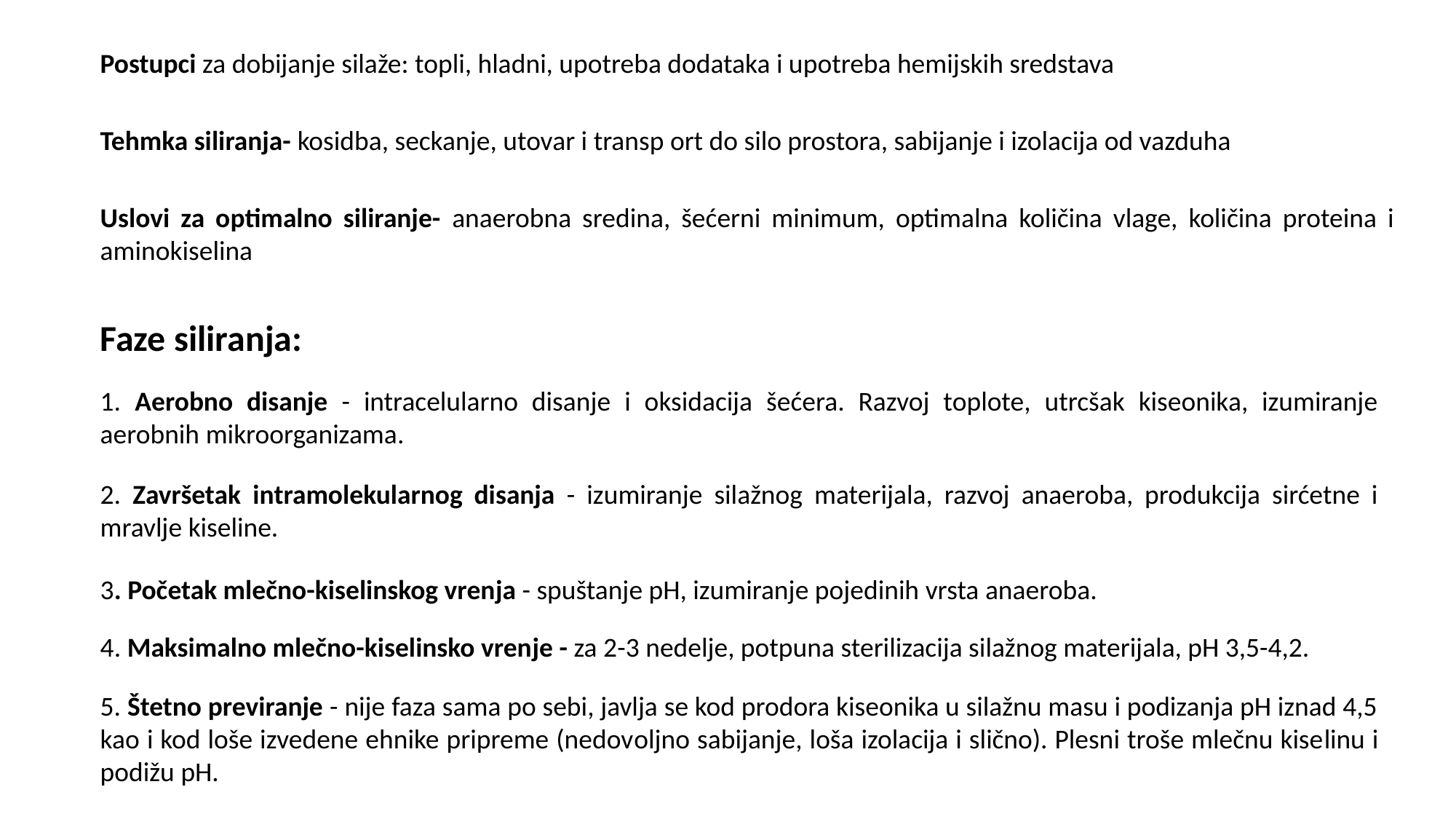

Postupci za dobijanje silaže: topli, hladni, upotreba dodataka i upotreba hemijskih sredstava
Tehmka siliranja- kosidba, seckanje, utovar i transp ort do silo prostora, sabijanje i izolacija od vazduha
Uslovi za optimalno siliranje- anaerobna sredina, šećerni minimum, optimalna količina vlage, količina proteina i aminokiselina
Faze siliranja:
1. Aerobno disanje - intracelularno disanje i oksidacija šećera. Razvoj toplote, utrcšak kiseonika, izumiranje aerobnih mikroorganizama.
2. Završetak intramolekularnog disanja - izumiranje silažnog materijala, razvoj anaeroba, produkcija sirćetne i mravlje kiseline.
3. Početak mlečno-kiselinskog vrenјa - spuštanje pH, izumiranje pojedinih vrsta anaeroba.
4. Maksimalno mlečno-kiselinsko vrenje - za 2-3 nedelje, potpuna sterilizacija silažnog materijala, pH 3,5-4,2.
5. Štetno previranje - nije faza sama po sebi, javlja se kod prodora kiseonika u silažnu masu i podizanja pH iznad 4,5 kao i kod loše izvedene ehnike pripreme (nedovoljno sabijanje, loša izolacija i slično). Plesni troše mlečnu kiselinu i podižu pH.